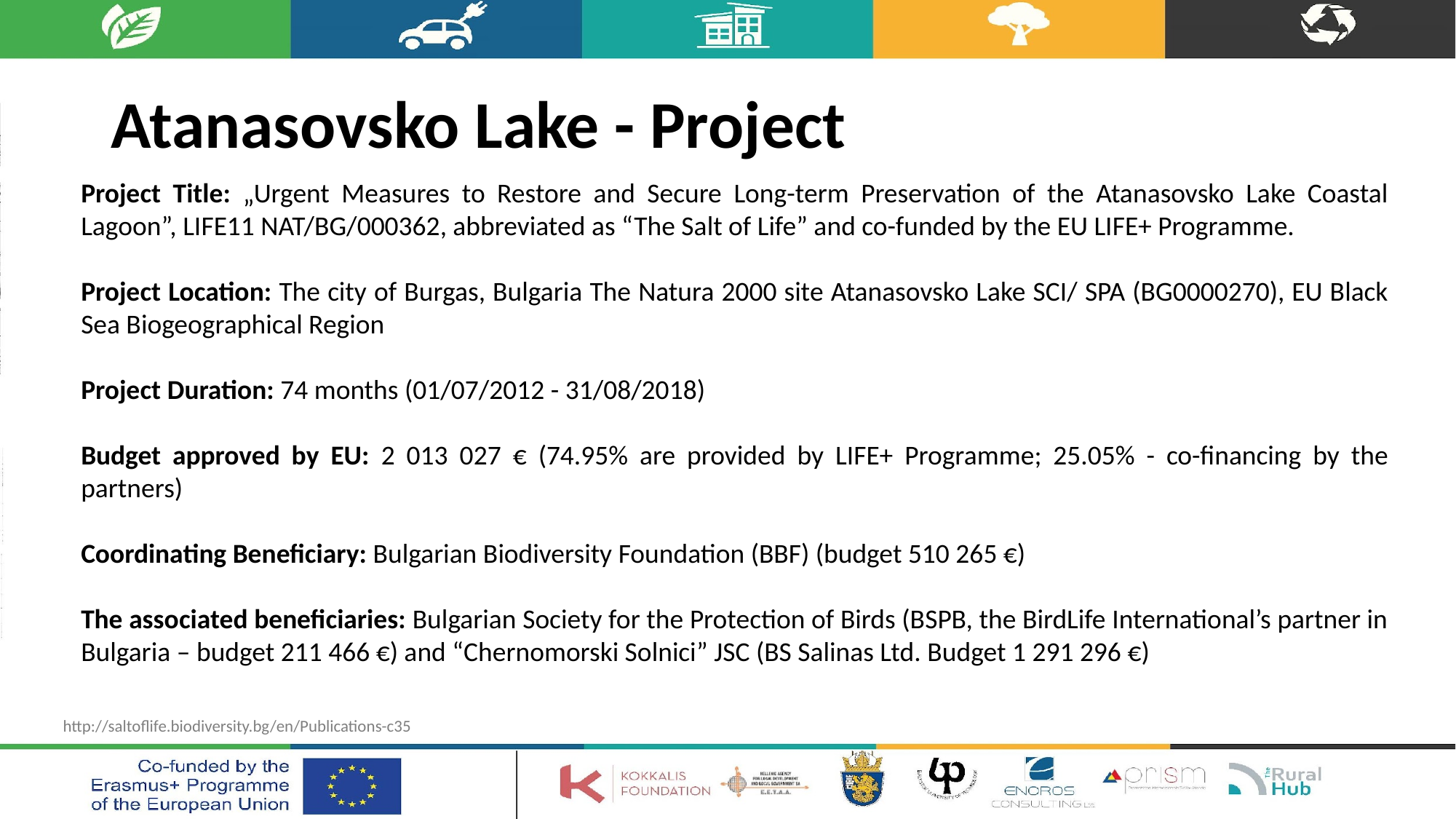

# Atanasovsko Lake - Project
Project Title: „Urgent Measures to Restore and Secure Long-term Preservation of the Atanasovsko Lake Coastal Lagoon”, LIFE11 NAT/BG/000362, abbreviated as “The Salt of Life” and co-funded by the EU LIFE+ Programme.

Project Location: The city of Burgas, Bulgaria The Natura 2000 site Atanasovsko Lake SCI/ SPA (BG0000270), EU Black Sea Biogeographical Region

Project Duration: 74 months (01/07/2012 - 31/08/2018)

Budget approved by EU: 2 013 027 € (74.95% are provided by LIFE+ Programme; 25.05% - co-financing by the partners)

Coordinating Beneficiary: Bulgarian Biodiversity Foundation (BBF) (budget 510 265 €)

The associated beneficiaries: Bulgarian Society for the Protection of Birds (BSPB, the BirdLife International’s partner in Bulgaria – budget 211 466 €) and “Chernomorski Solnici” JSC (BS Salinas Ltd. Budget 1 291 296 €)
http://saltoflife.biodiversity.bg/en/Publications-c35